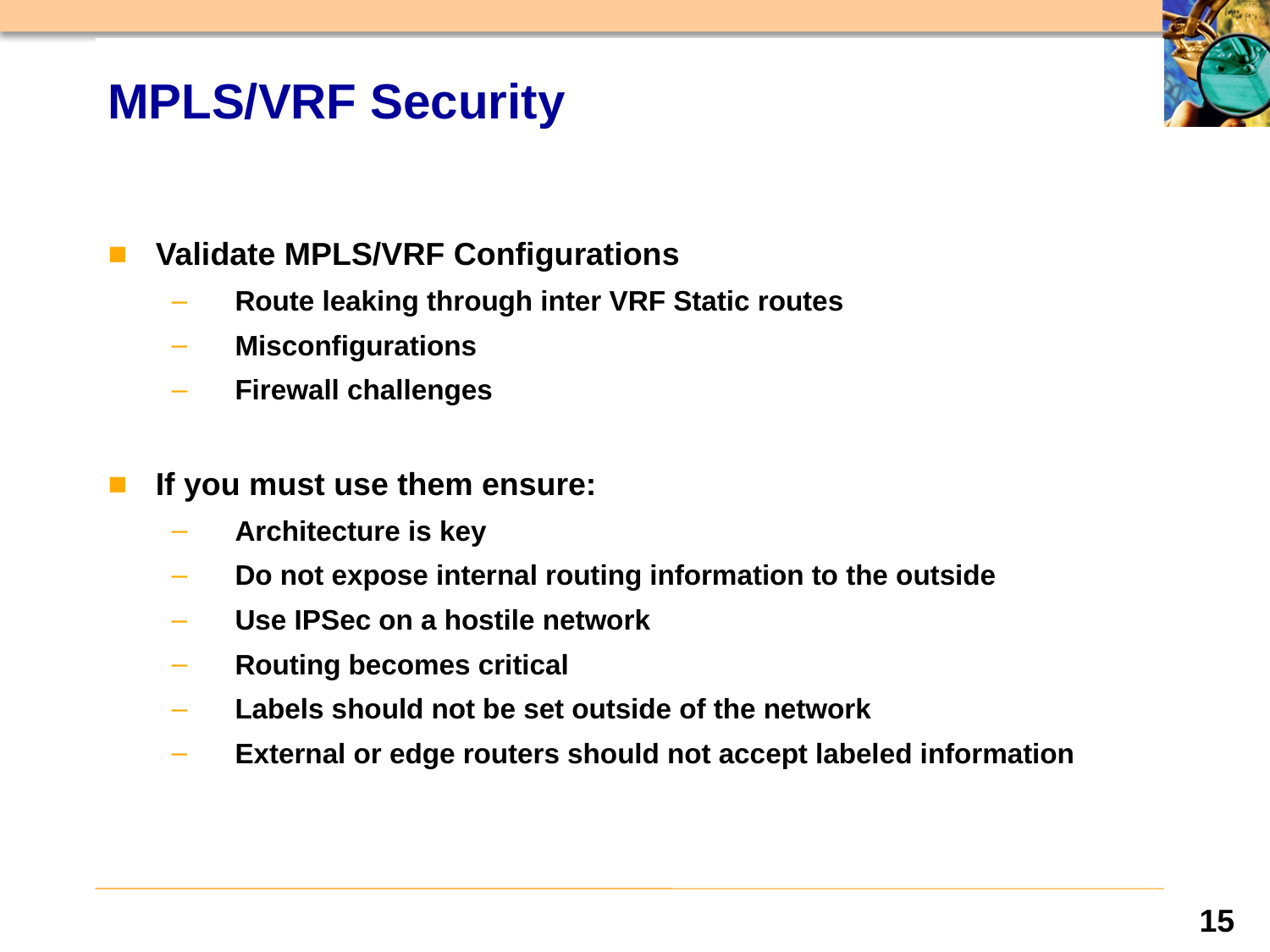

# MPLS/VRF Security

Validate MPLS/VRF Configurations
Route leaking through inter VRF Static routes
Misconfigurations
Firewall challenges

If you must use them ensure:
Architecture is key
Do not expose internal routing information to the outside
Use IPSec on a hostile network
Routing becomes critical
Labels should not be set outside of the network
External or edge routers should not accept labeled information